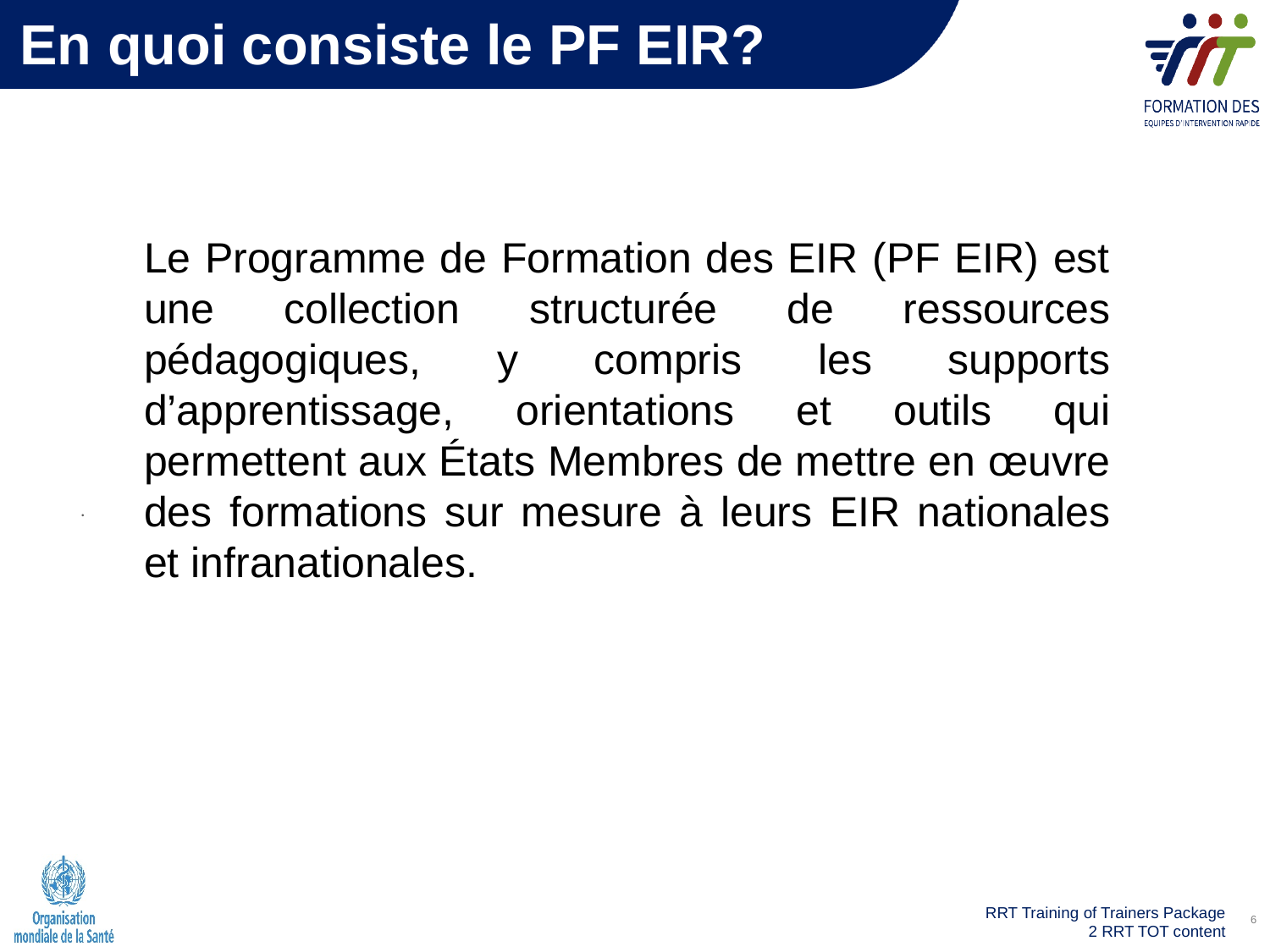

En quoi consiste le PF EIR?
Le Programme de Formation des EIR (PF EIR) est une collection structurée de ressources pédagogiques, y compris les supports d’apprentissage, orientations et outils qui permettent aux États Membres de mettre en œuvre des formations sur mesure à leurs EIR nationales et infranationales.

.